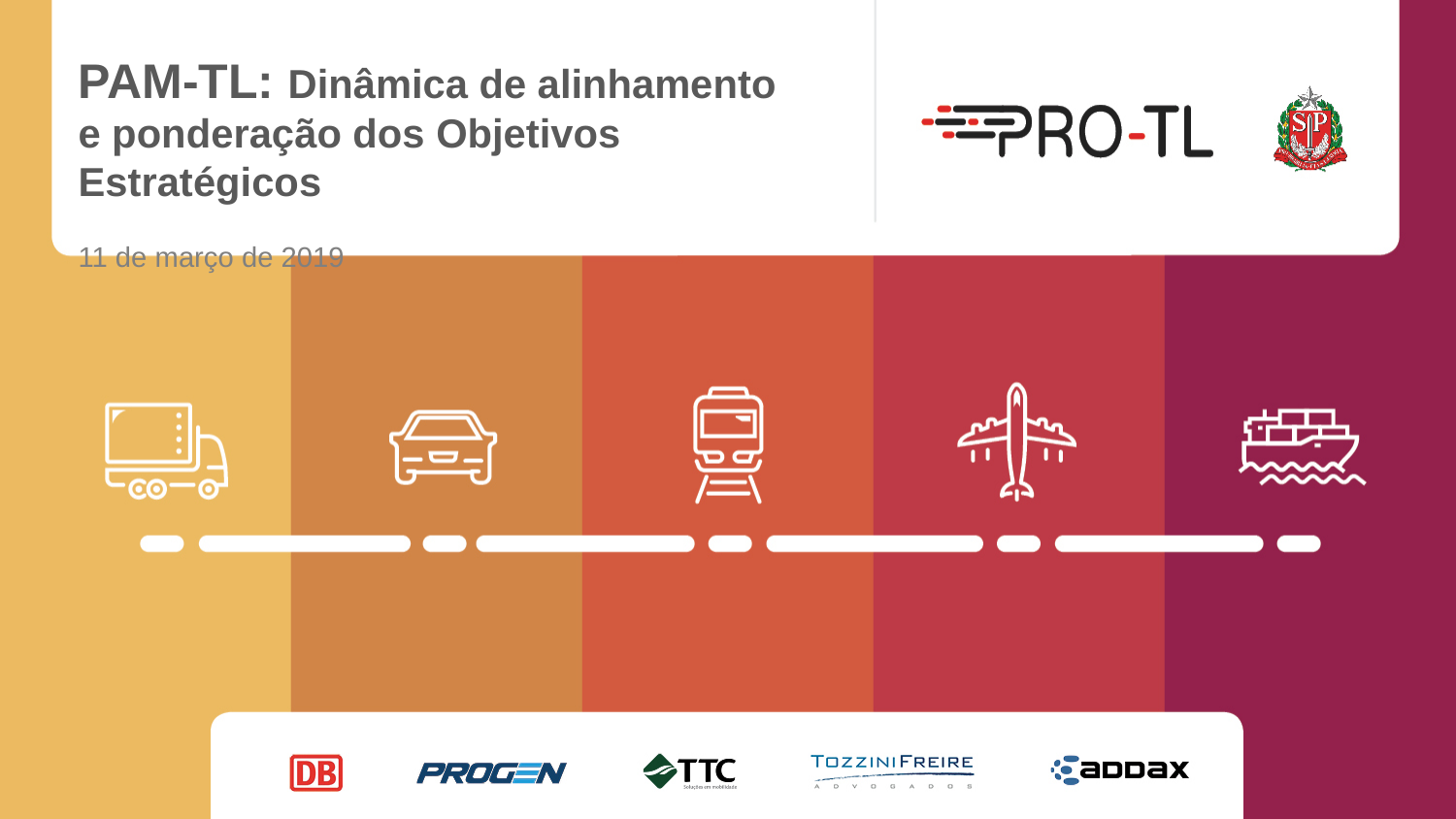

PAM-TL: Dinâmica de alinhamento
e ponderação dos Objetivos Estratégicos
11 de março de 2019